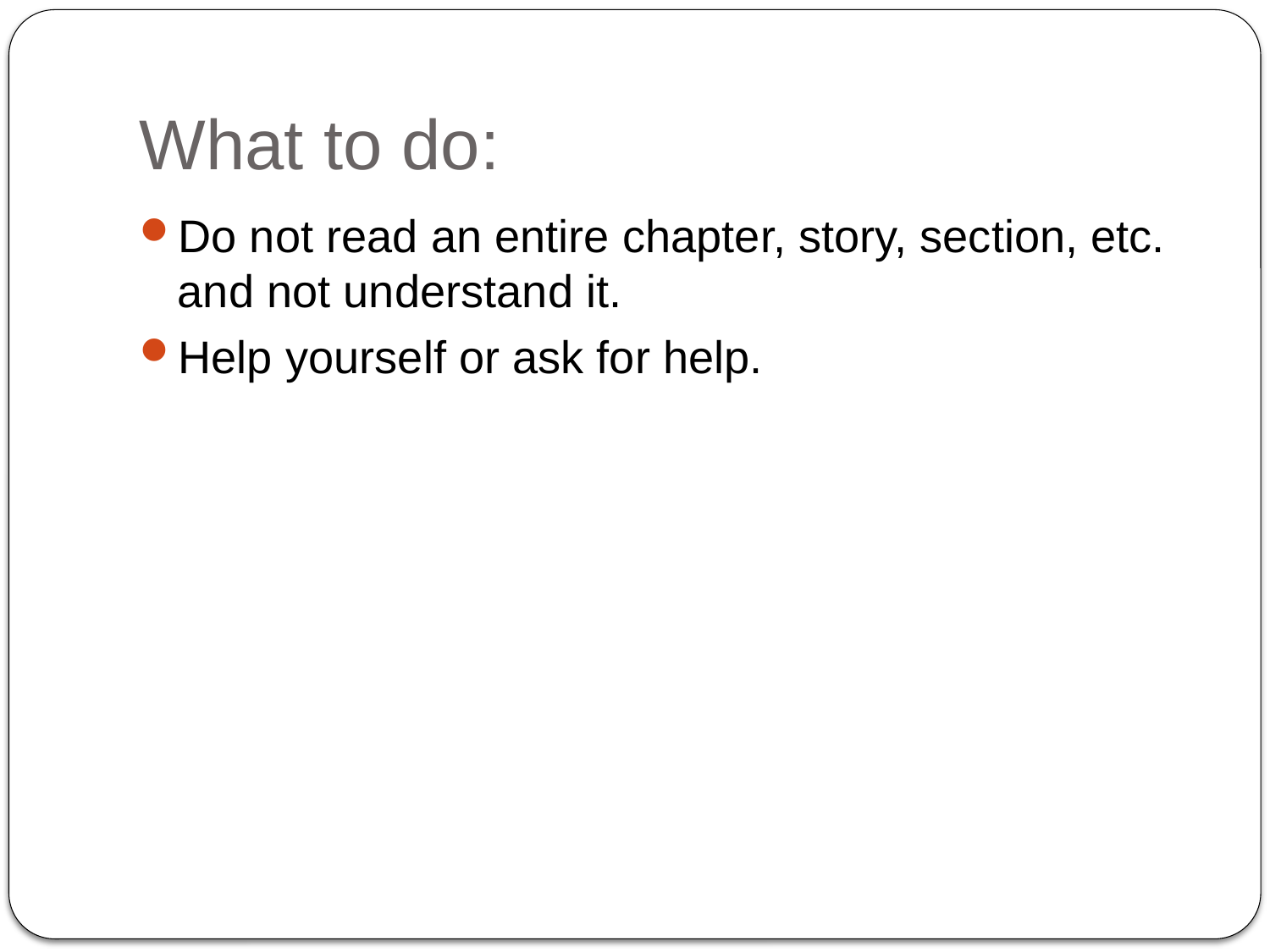

# What to do:
Do not read an entire chapter, story, section, etc. and not understand it.
Help yourself or ask for help.